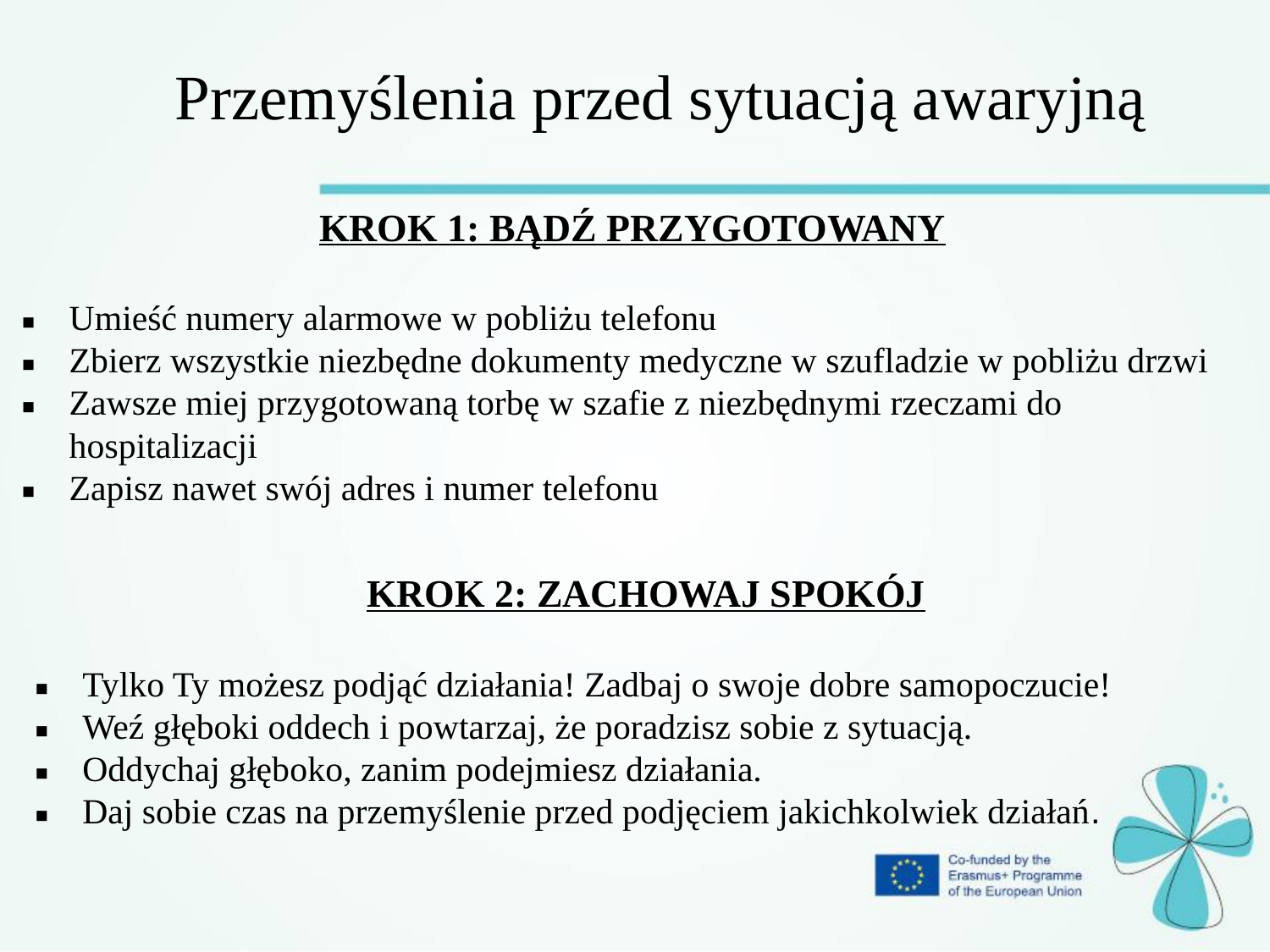

Przemyślenia przed sytuacją awaryjną
KROK 1: BĄDŹ PRZYGOTOWANY

Umieść numery alarmowe w pobliżu telefonu
Zbierz wszystkie niezbędne dokumenty medyczne w szufladzie w pobliżu drzwi
Zawsze miej przygotowaną torbę w szafie z niezbędnymi rzeczami do hospitalizacji
Zapisz nawet swój adres i numer telefonu
KROK 2: ZACHOWAJ SPOKÓJ

Tylko Ty możesz podjąć działania! Zadbaj o swoje dobre samopoczucie!
Weź głęboki oddech i powtarzaj, że poradzisz sobie z sytuacją.
Oddychaj głęboko, zanim podejmiesz działania.
Daj sobie czas na przemyślenie przed podjęciem jakichkolwiek działań.